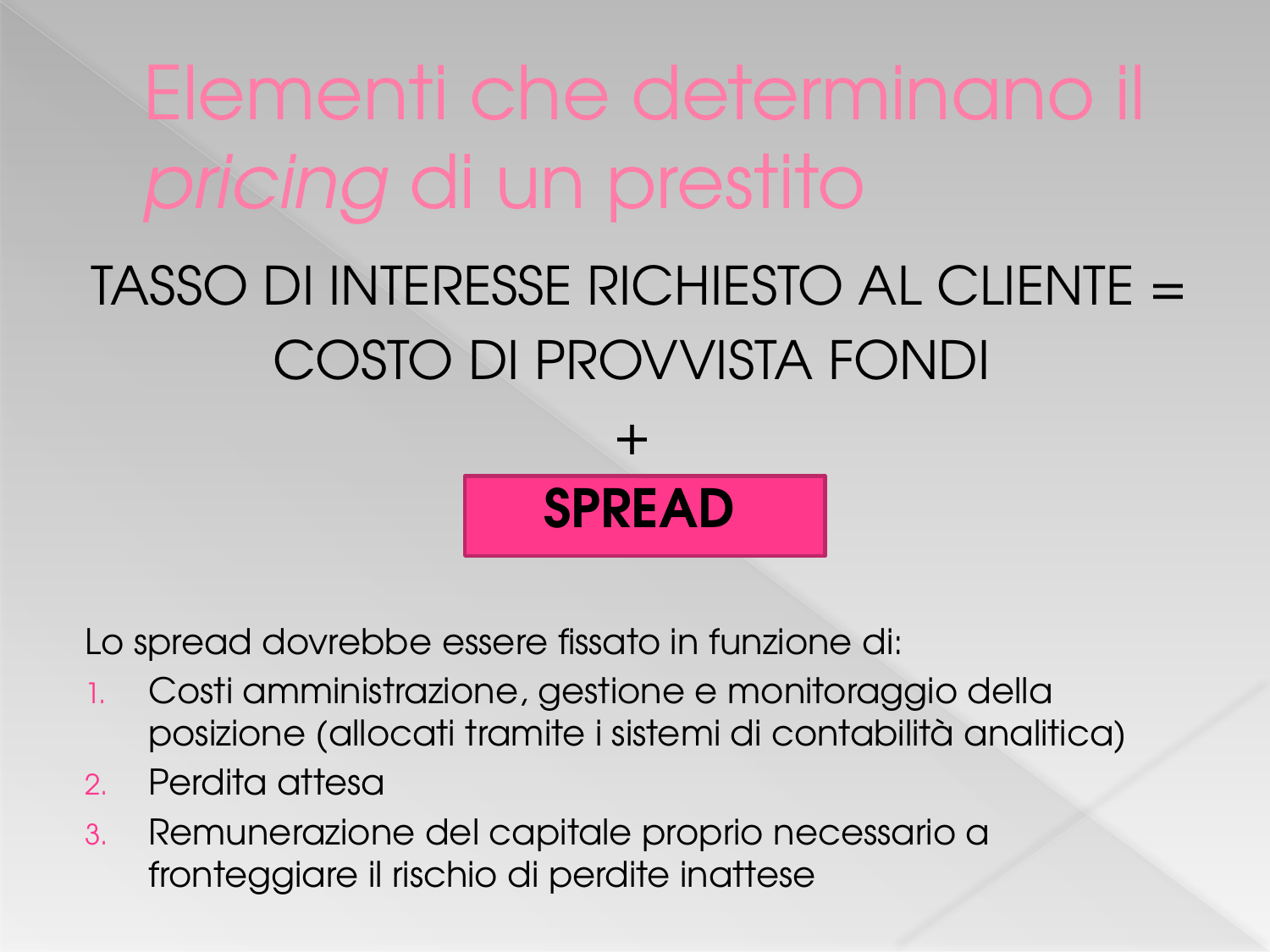

# Elementi che determinano il pricing di un prestito
TASSO DI INTERESSE RICHIESTO AL CLIENTE =
COSTO DI PROVVISTA FONDI
+
SPREAD

Lo spread dovrebbe essere fissato in funzione di:
Costi amministrazione, gestione e monitoraggio della posizione (allocati tramite i sistemi di contabilità analitica)
Perdita attesa
Remunerazione del capitale proprio necessario a fronteggiare il rischio di perdite inattese